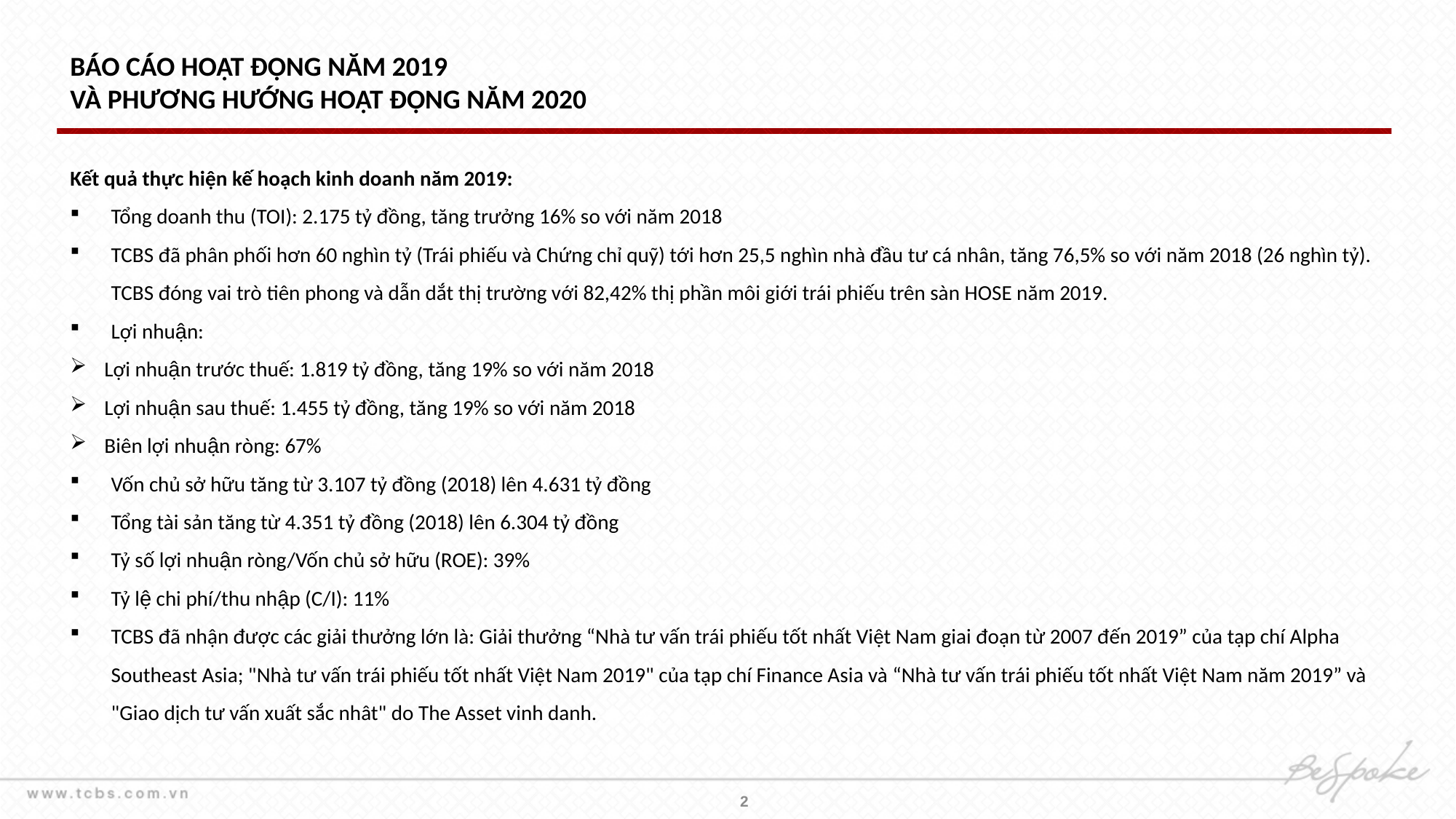

BÁO CÁO HOẠT ĐỘNG NĂM 2019
VÀ PHƯƠNG HƯỚNG HOẠT ĐỘNG NĂM 2020
Kết quả thực hiện kế hoạch kinh doanh năm 2019:
Tổng doanh thu (TOI): 2.175 tỷ đồng, tăng trưởng 16% so với năm 2018
TCBS đã phân phối hơn 60 nghìn tỷ (Trái phiếu và Chứng chỉ quỹ) tới hơn 25,5 nghìn nhà đầu tư cá nhân, tăng 76,5% so với năm 2018 (26 nghìn tỷ). TCBS đóng vai trò tiên phong và dẫn dắt thị trường với 82,42% thị phần môi giới trái phiếu trên sàn HOSE năm 2019.
Lợi nhuận:
Lợi nhuận trước thuế: 1.819 tỷ đồng, tăng 19% so với năm 2018
Lợi nhuận sau thuế: 1.455 tỷ đồng, tăng 19% so với năm 2018
Biên lợi nhuận ròng: 67%
Vốn chủ sở hữu tăng từ 3.107 tỷ đồng (2018) lên 4.631 tỷ đồng
Tổng tài sản tăng từ 4.351 tỷ đồng (2018) lên 6.304 tỷ đồng
Tỷ số lợi nhuận ròng/Vốn chủ sở hữu (ROE): 39%
Tỷ lệ chi phí/thu nhập (C/I): 11%
TCBS đã nhận được các giải thưởng lớn là: Giải thưởng “Nhà tư vấn trái phiếu tốt nhất Việt Nam giai đoạn từ 2007 đến 2019” của tạp chí Alpha Southeast Asia; "Nhà tư vấn trái phiếu tốt nhất Việt Nam 2019" của tạp chí Finance Asia và “Nhà tư vấn trái phiếu tốt nhất Việt Nam năm 2019” và "Giao dịch tư vấn xuất sắc nhât" do The Asset vinh danh.